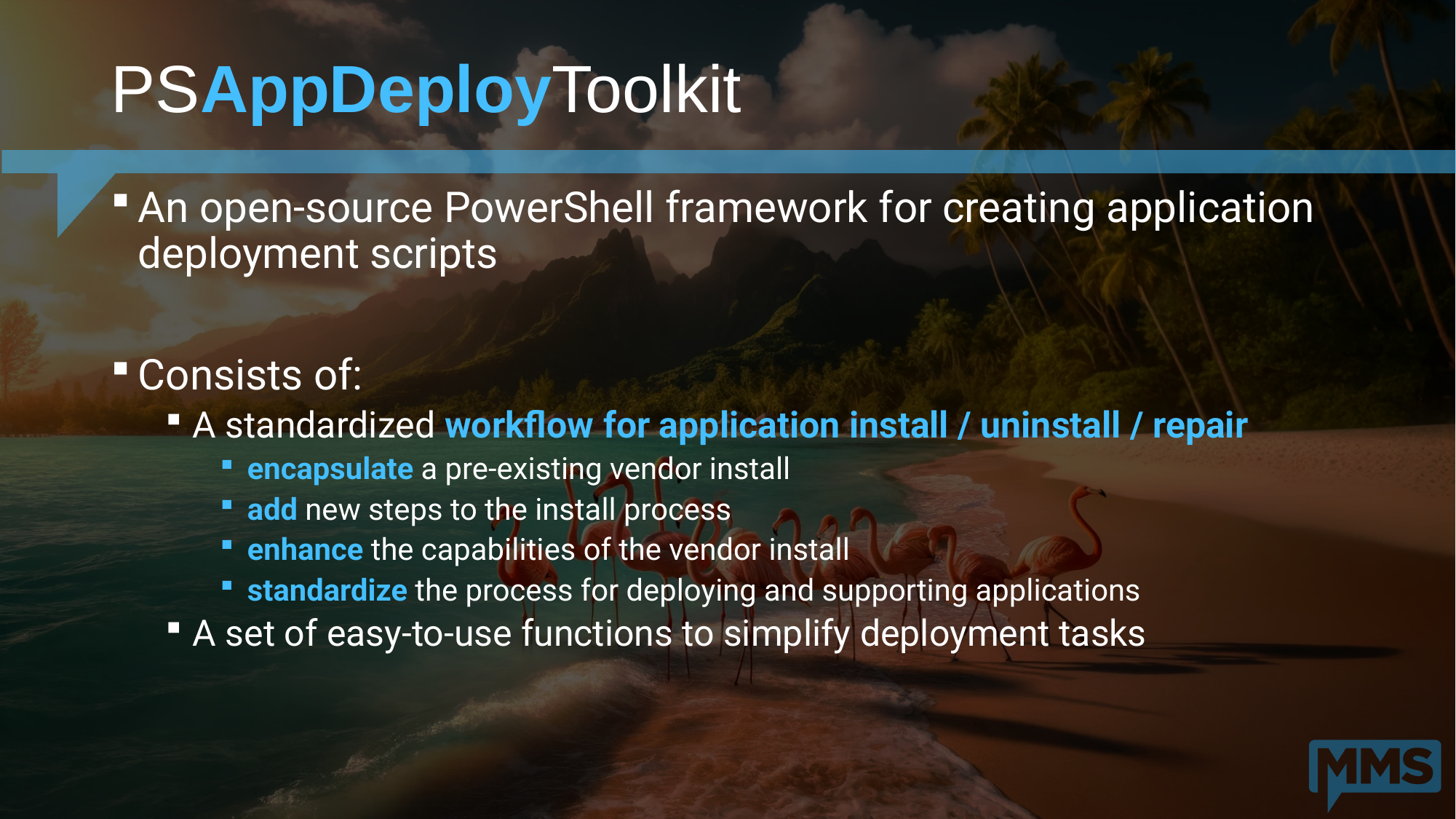

# PSAppDeployToolkit
An open-source PowerShell framework for creating application deployment scripts

Consists of:
A standardized workflow for application install / uninstall / repair
encapsulate a pre-existing vendor install
add new steps to the install process
enhance the capabilities of the vendor install
standardize the process for deploying and supporting applications
A set of easy-to-use functions to simplify deployment tasks